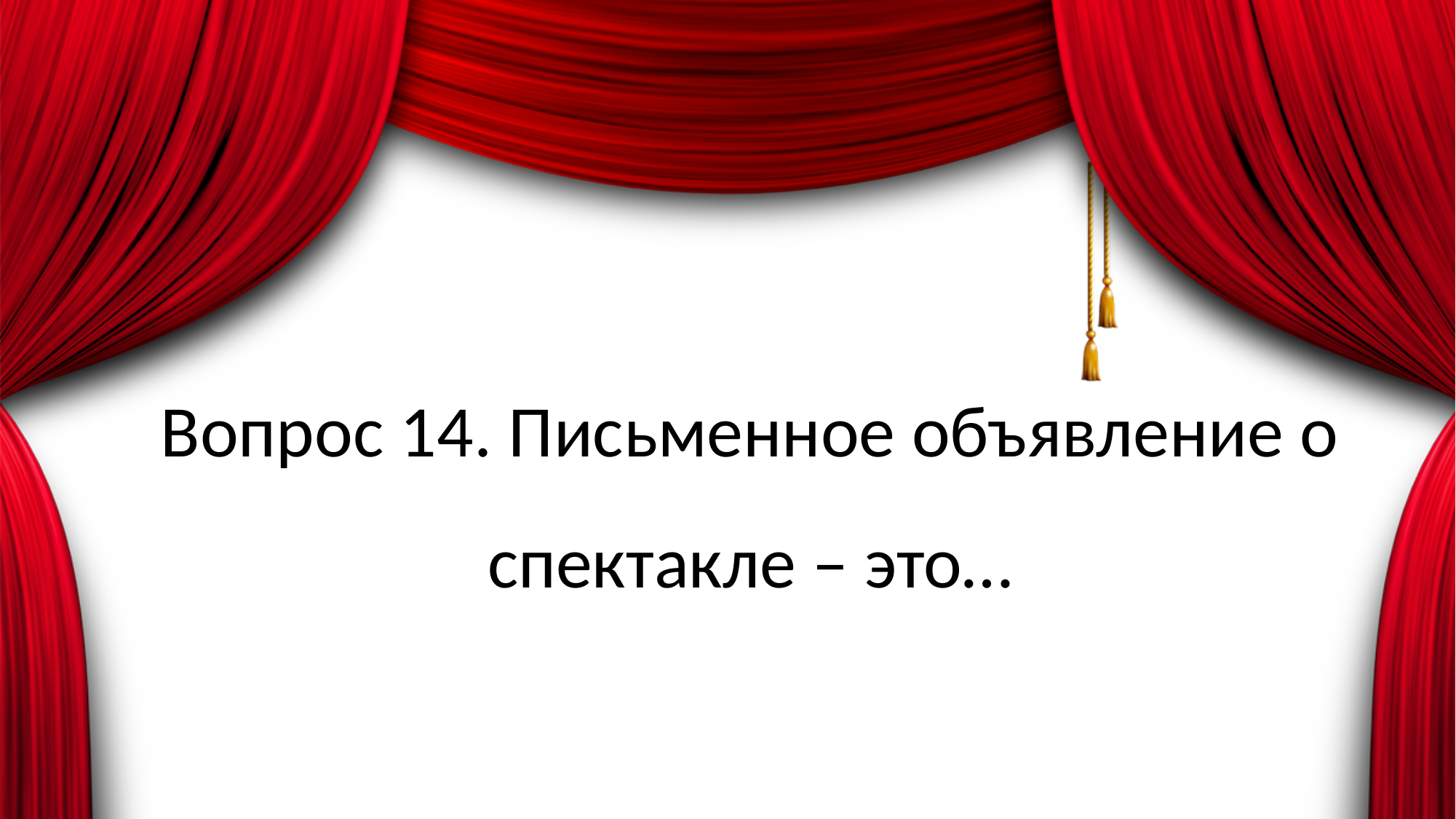

# Вопрос 14. Письменное объявление о спектакле – это…